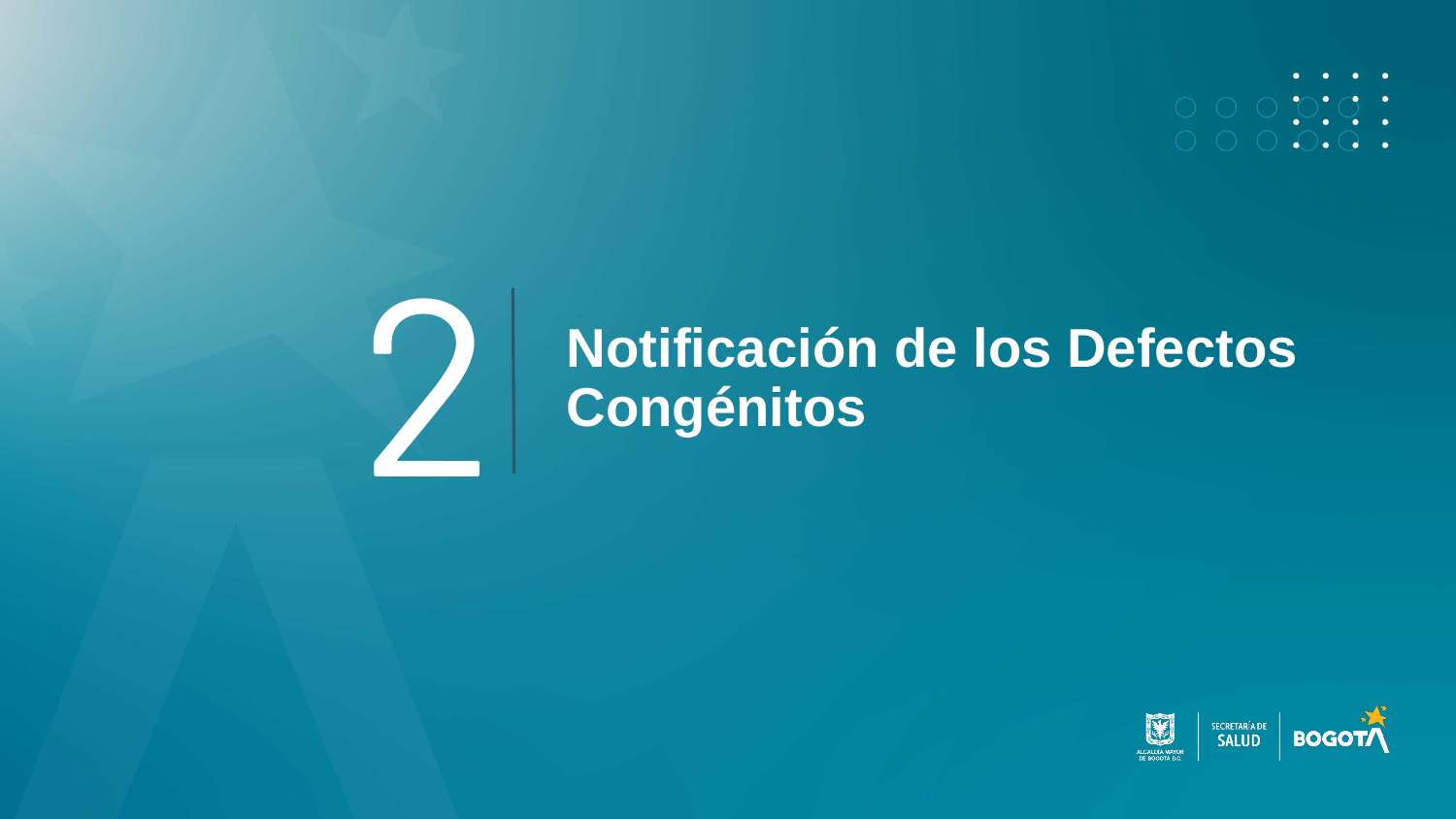

2
# Notificación de los Defectos Congénitos